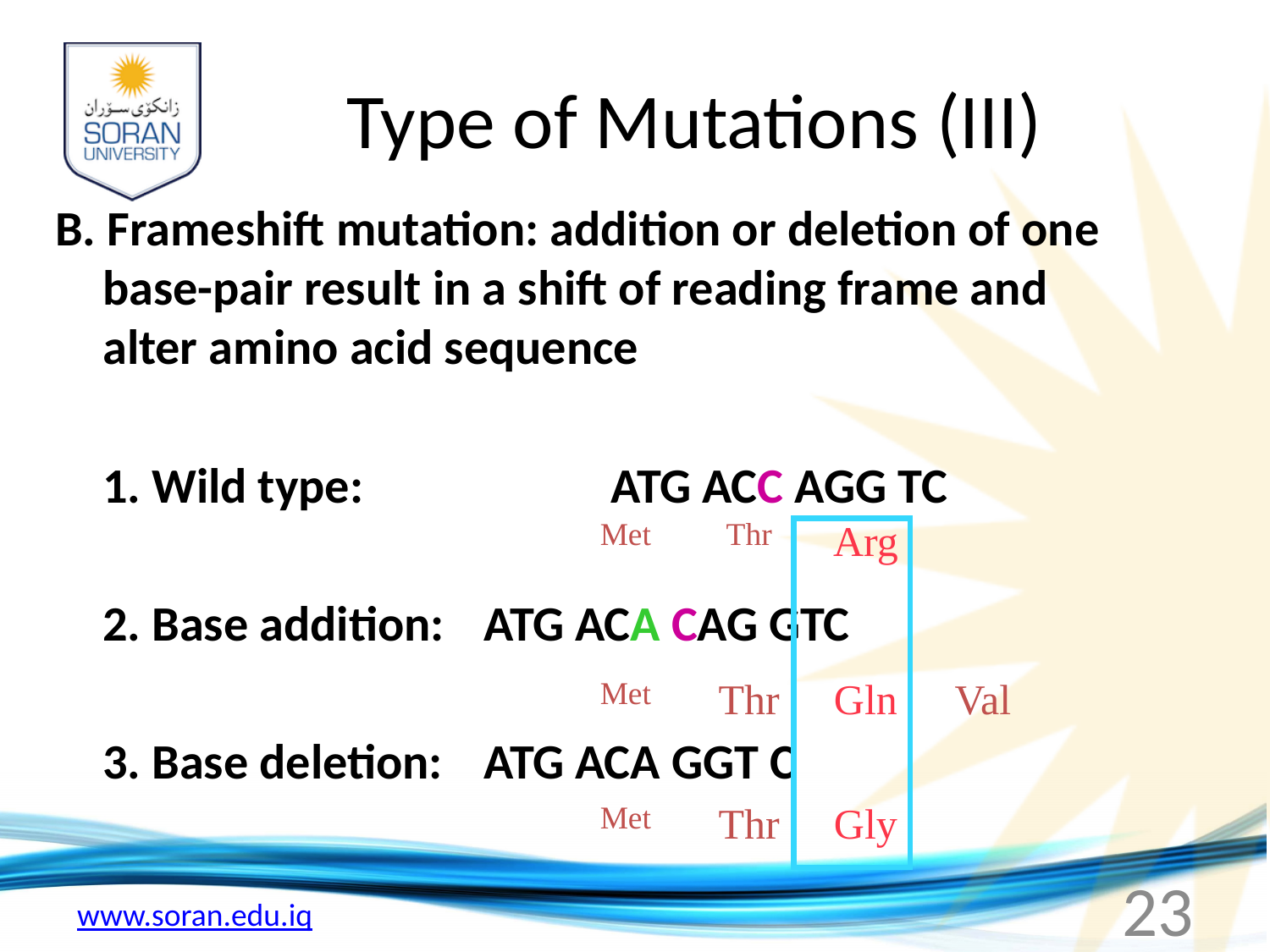

# Type of Mutations (III)
B. Frameshift mutation: addition or deletion of one base-pair result in a shift of reading frame and alter amino acid sequence

	1. Wild type: 		ATG ACC AGG TC

	2. Base addition: 	ATG ACA CAG GTC

	3. Base deletion: 	ATG ACA GGT C
Met
Thr
Arg

Met
Thr
Gln
Val
Met
Thr
Gly
23